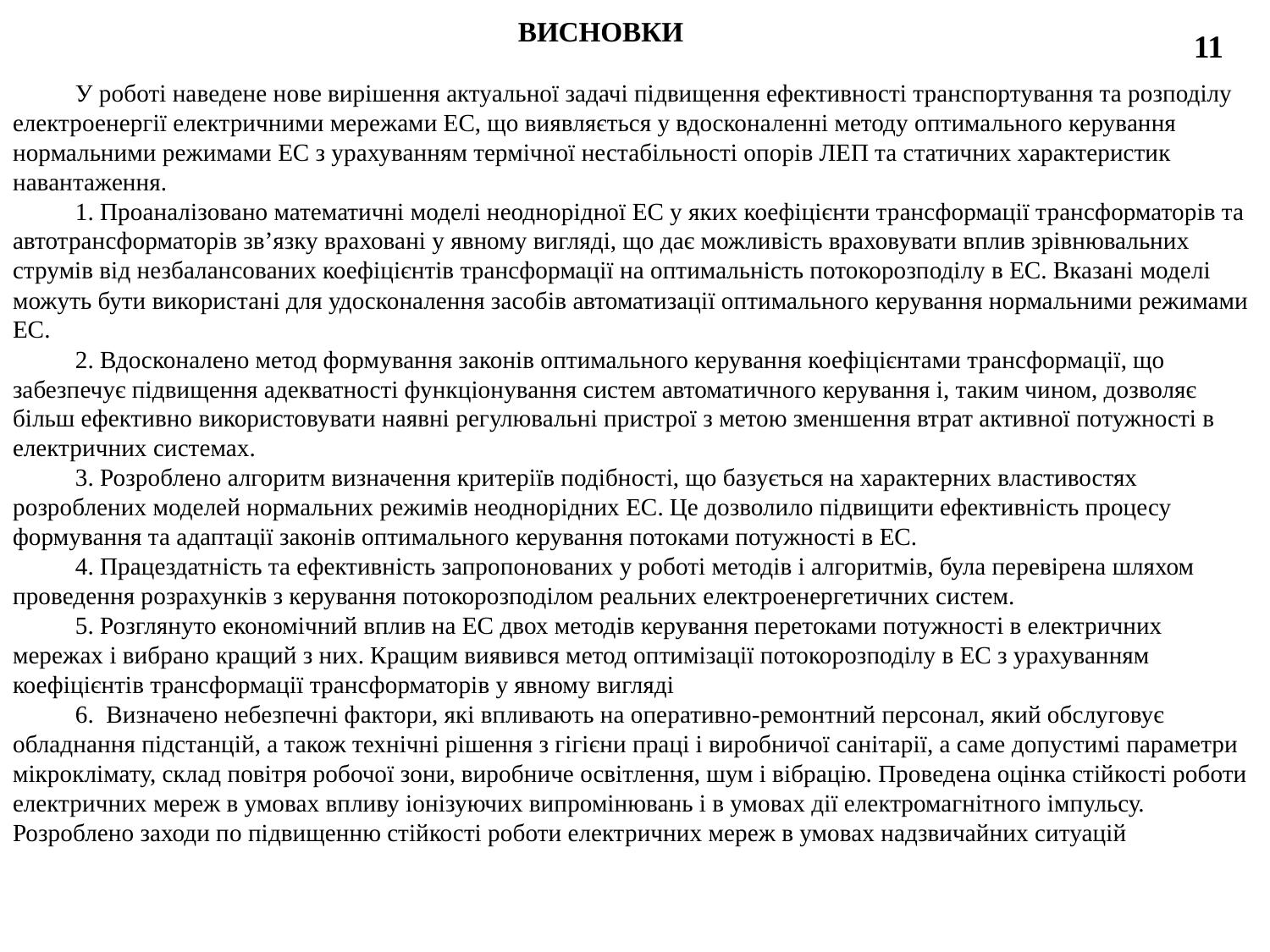

ВИСНОВКИ

У роботі наведене нове вирішення актуальної задачі підвищення ефективності транспортування та розподілу електроенергії електричними мережами ЕС, що виявляється у вдосконаленні методу оптимального керування нормальними режимами ЕС з урахуванням термічної нестабільності опорів ЛЕП та статичних характеристик навантаження.
1. Проаналізовано математичні моделі неоднорідної ЕС у яких коефіцієнти трансформації трансформаторів та автотрансформаторів зв’язку враховані у явному вигляді, що дає можливість враховувати вплив зрівнювальних струмів від незбалансованих коефіцієнтів трансформації на оптимальність потокорозподілу в ЕС. Вказані моделі можуть бути використані для удосконалення засобів автоматизації оптимального керування нормальними режимами ЕС.
2. Вдосконалено метод формування законів оптимального керування коефіцієнтами трансформації, що забезпечує підвищення адекватності функціонування систем автоматичного керування і, таким чином, дозволяє більш ефективно використовувати наявні регулювальні пристрої з метою зменшення втрат активної потужності в електричних системах.
3. Розроблено алгоритм визначення критеріїв подібності, що базується на характерних властивостях розроблених моделей нормальних режимів неоднорідних ЕС. Це дозволило підвищити ефективність процесу формування та адаптації законів оптимального керування потоками потужності в ЕС.
4. Працездатність та ефективність запропонованих у роботі методів і алгоритмів, була перевірена шляхом проведення розрахунків з керування потокорозподілом реальних електроенергетичних систем.
5. Розглянуто економічний вплив на ЕС двох методів керування перетоками потужності в електричних мережах і вибрано кращий з них. Кращим виявився метод оптимізації потокорозподілу в ЕС з урахуванням коефіцієнтів трансформації трансформаторів у явному вигляді
6.  Визначено небезпечні фактори, які впливають на оперативно-ремонтний персонал, який обслуговує обладнання підстанцій, а також технічні рішення з гігієни праці і виробничої санітарії, а саме допустимі параметри мікроклімату, склад повітря робочої зони, виробниче освітлення, шум і вібрацію. Проведена оцінка стійкості роботи електричних мереж в умовах впливу іонізуючих випромінювань і в умовах дії електромагнітного імпульсу. Розроблено заходи по підвищенню стійкості роботи електричних мереж в умовах надзвичайних ситуацій

11